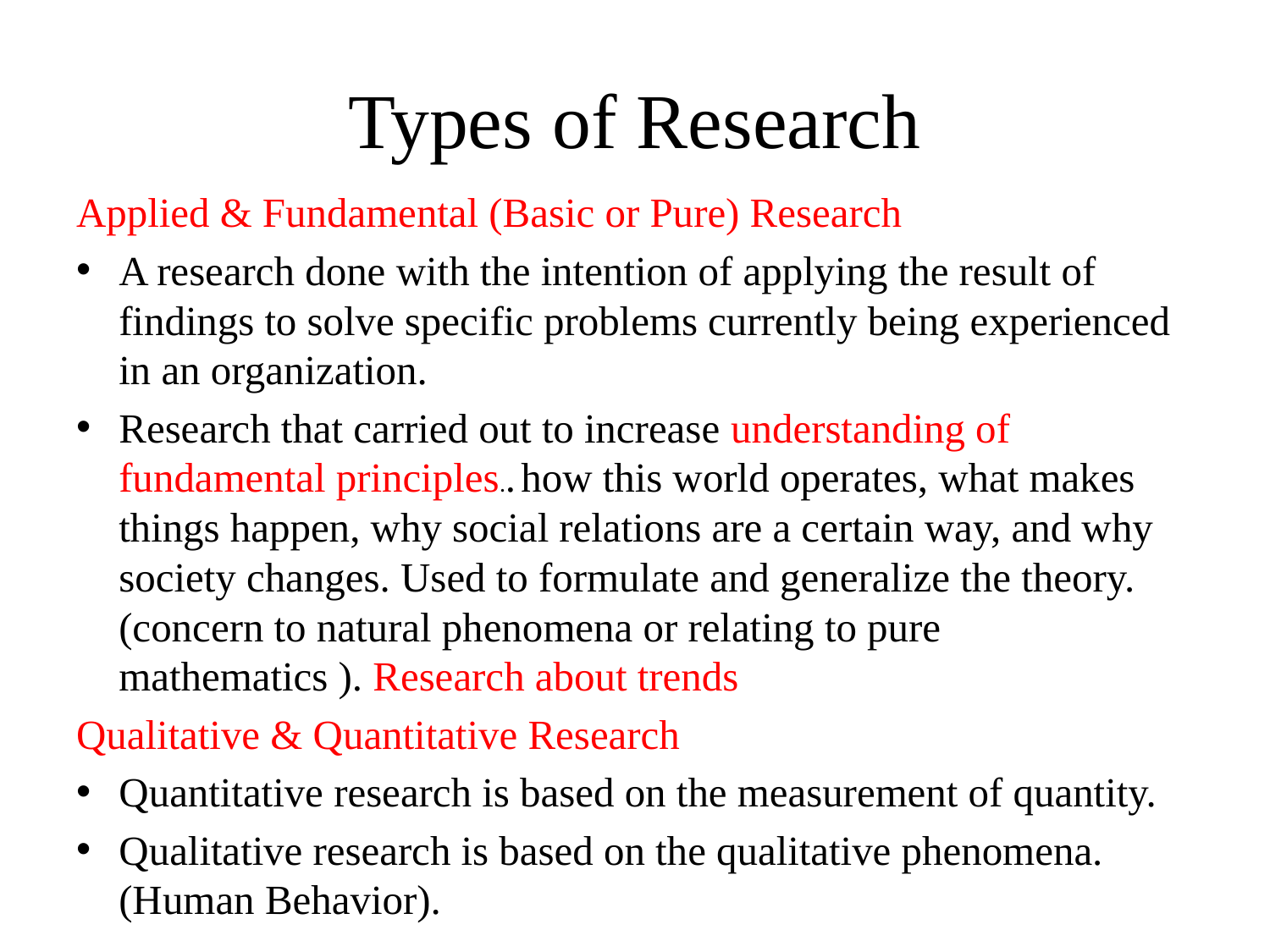

# Types of Research
Applied & Fundamental (Basic or Pure) Research
A research done with the intention of applying the result of findings to solve specific problems currently being experienced in an organization.
Research that carried out to increase understanding of fundamental principles.. how this world operates, what makes things happen, why social relations are a certain way, and why society changes. Used to formulate and generalize the theory. (concern to natural phenomena or relating to pure mathematics ). Research about trends
Qualitative & Quantitative Research
Quantitative research is based on the measurement of quantity.
Qualitative research is based on the qualitative phenomena.(Human Behavior).